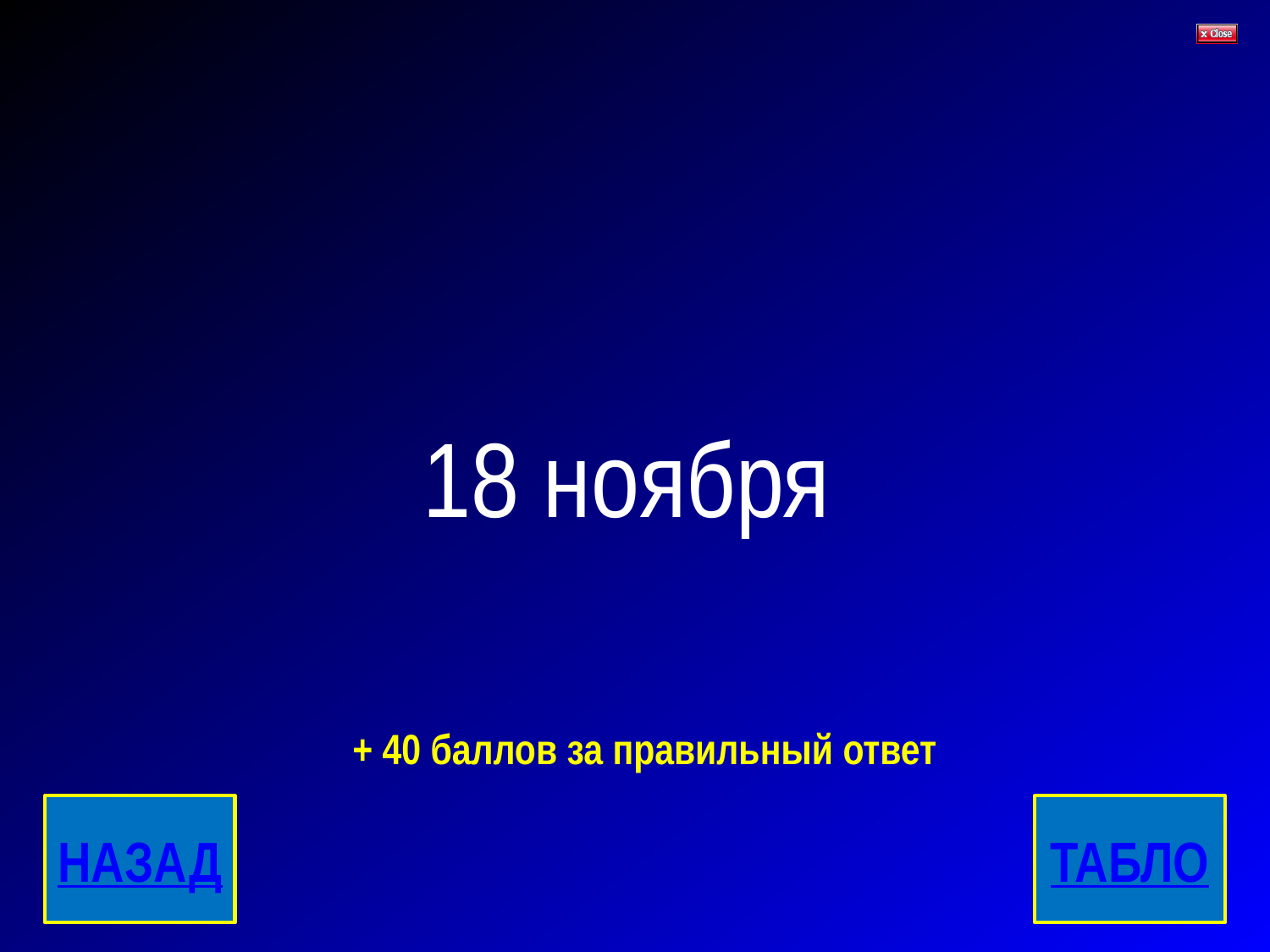

# 18 ноября
+ 40 баллов за правильный ответ
НАЗАД
ТАБЛО